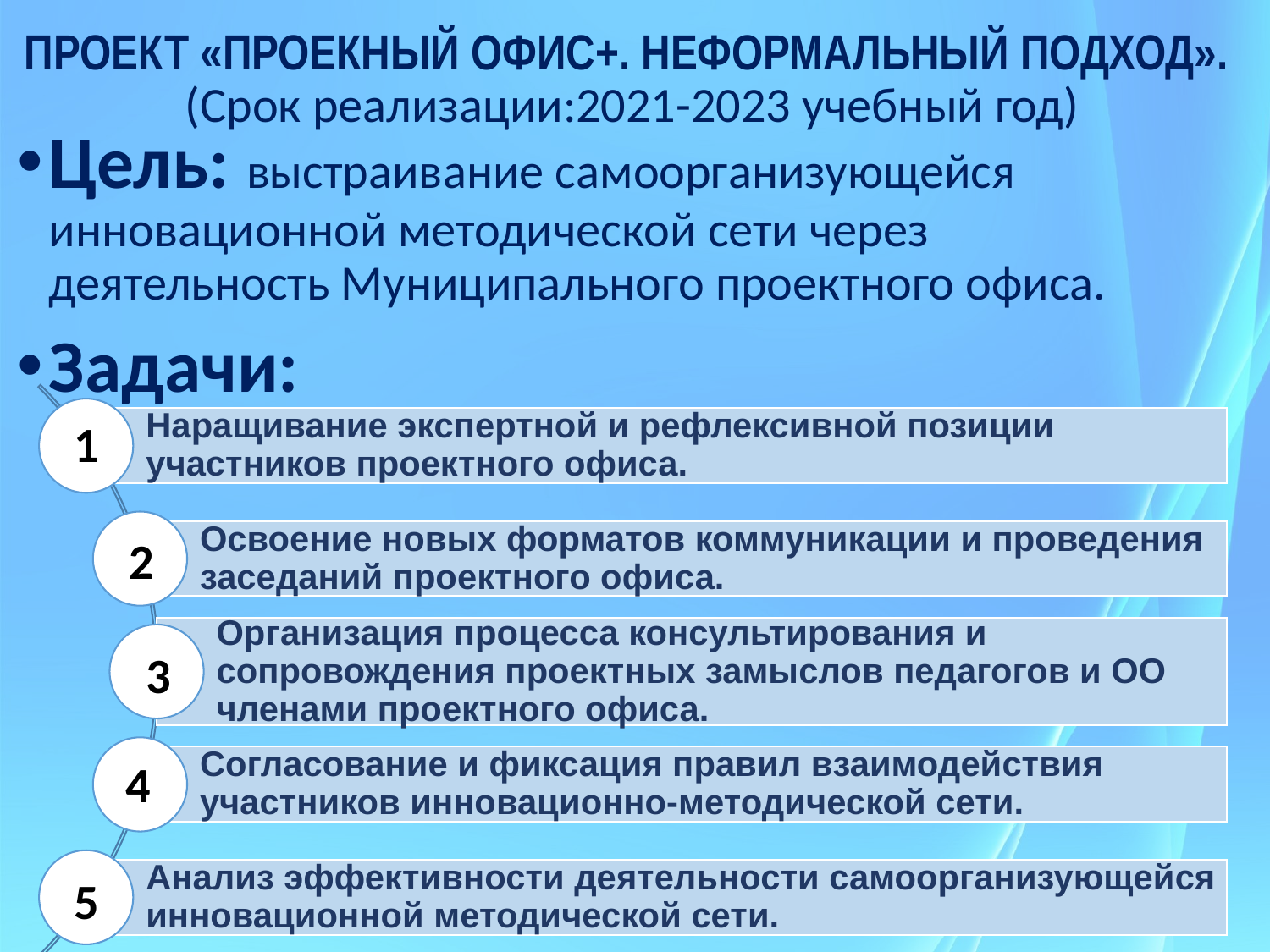

# ПРОЕКТ «ПРОЕКНЫЙ ОФИС+. НЕФОРМАЛЬНЫЙ ПОДХОД». (Срок реализации:2021-2023 учебный год)
Цель: выстраивание самоорганизующейся инновационной методической сети через деятельность Муниципального проектного офиса.
Задачи:
Наращивание экспертной и рефлексивной позиции участников проектного офиса.
Освоение новых форматов коммуникации и проведения заседаний проектного офиса.
Организация процесса консультирования и сопровождения проектных замыслов педагогов и ОО членами проектного офиса.
Согласование и фиксация правил взаимодействия участников инновационно-методической сети.
Анализ эффективности деятельности самоорганизующейся инновационной методической сети.
1
2
3
4
5